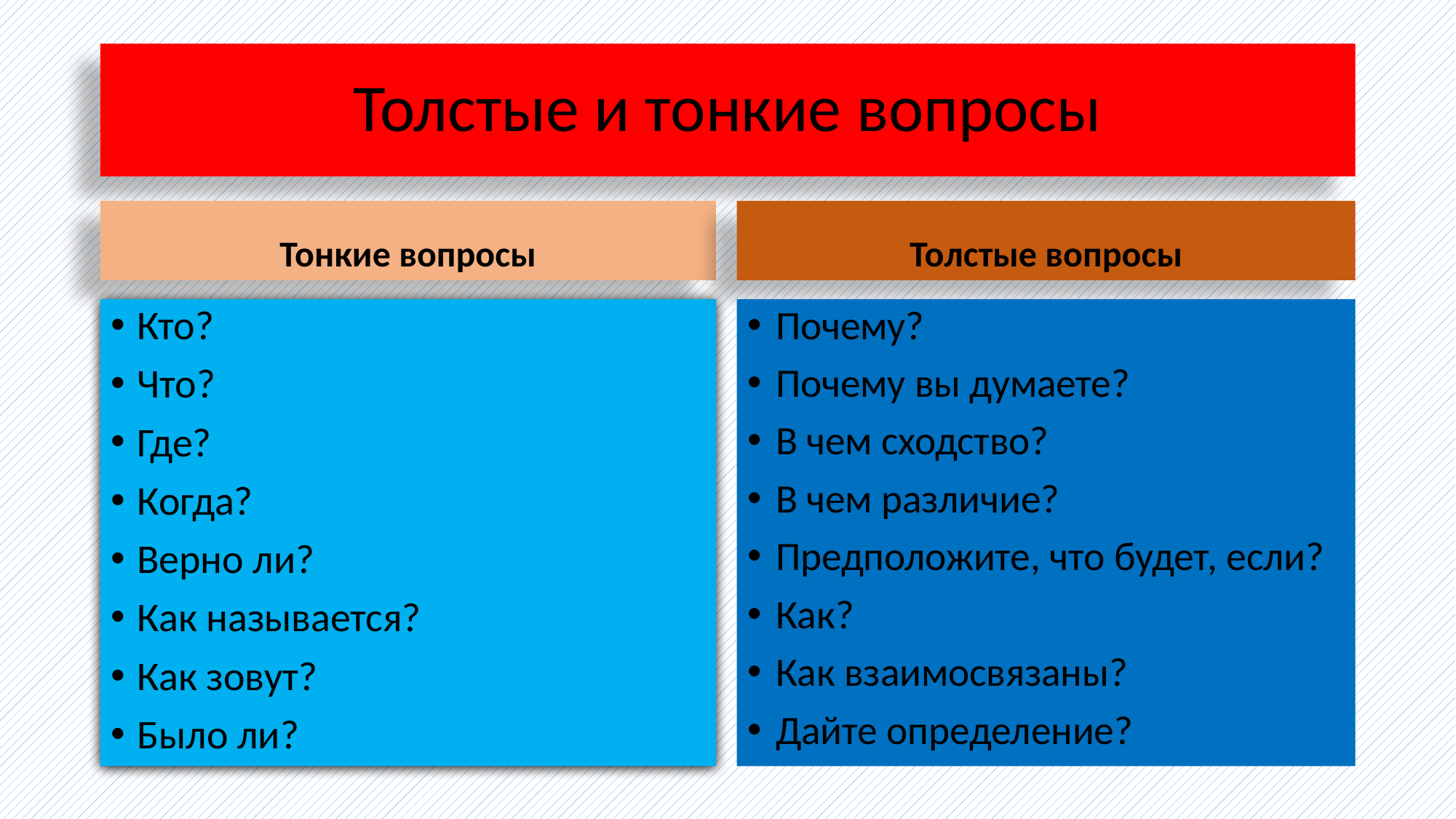

# Толстые и тонкие вопросы
Тонкие вопросы
Толстые вопросы
Почему?
Почему вы думаете?
В чем сходство?
В чем различие?
Предположите, что будет, если?
Как?
Как взаимосвязаны?
Дайте определение?
Кто?
Что?
Где?
Когда?
Верно ли?
Как называется?
Как зовут?
Было ли?